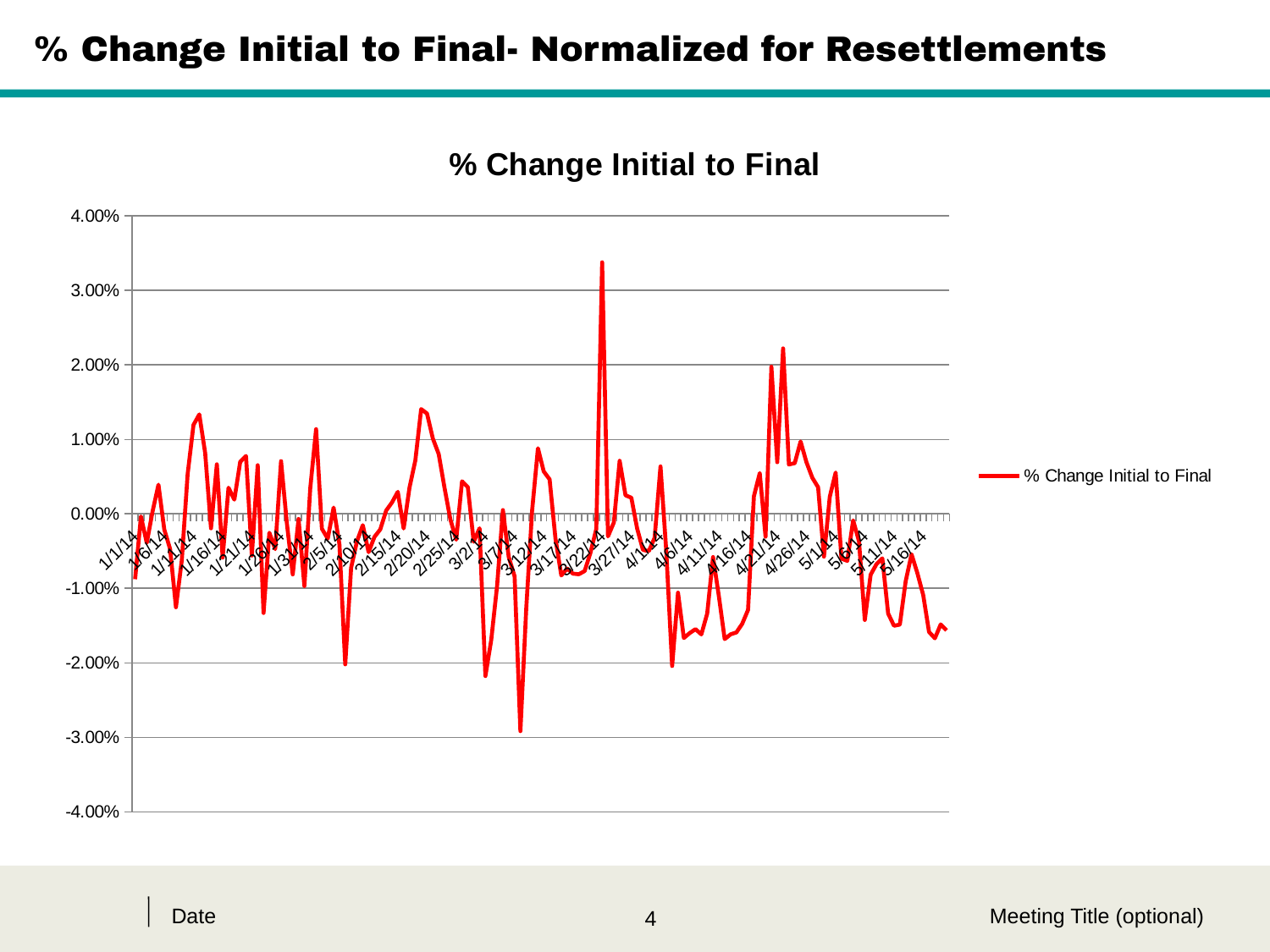

# % Change Initial to Final- Normalized for Resettlements

### Chart:

| Category | % Change Initial to Final |
|---|---|
| 41640 | -0.008770323094608429 |
| 41641 | -0.0003444551752058425 |
| 41642 | -0.0038965297480158478 |
| 41643 | 0.0003364947261960947 |
| 41644 | 0.0039167837052909125 |
| 41645 | -0.0021104809460096544 |
| 41646 | -0.0047203951936568 |
| 41647 | -0.012532577770928468 |
| 41648 | -0.00622612515626231 |
| 41649 | 0.005354188155300577 |
| 41650 | 0.011950547828411727 |
| 41651 | 0.013352512962222061 |
| 41652 | 0.008201735510212013 |
| 41653 | -0.00194079749781589 |
| 41654 | 0.006659150332958525 |
| 41655 | -0.005867908383234241 |
| 41656 | 0.003502837153107861 |
| 41657 | 0.0019062307202092827 |
| 41658 | 0.006983594042891139 |
| 41659 | 0.007778990967815959 |
| 41660 | -0.005592419459393989 |
| 41661 | 0.006533738241145251 |
| 41662 | -0.013302074467266136 |
| 41663 | -0.0025294456555567746 |
| 41664 | -0.004731990742417531 |
| 41665 | 0.007078634996579121 |
| 41666 | -0.0013010922892177858 |
| 41667 | -0.00812476584020932 |
| 41668 | -0.0006885633920760371 |
| 41669 | -0.009691034580621176 |
| 41670 | 0.003432341643964688 |
| 41671 | 0.011372020941935443 |
| 41672 | -0.0020031406230577933 |
| 41673 | -0.0033180038751676982 |
| 41674 | 0.0008402434398132859 |
| 41675 | -0.0041163862071216745 |
| 41676 | -0.020201683764380998 |
| 41677 | -0.007251255025433896 |
| 41678 | -0.0036867935916894113 |
| 41679 | -0.0015176136315551041 |
| 41680 | -0.0051385211248184326 |
| 41681 | -0.0030988165282491396 |
| 41682 | -0.0020798227498761055 |
| 41683 | 0.0004408160431246847 |
| 41684 | 0.0015348207434800684 |
| 41685 | 0.002954150409704152 |
| 41686 | -0.0019611941796867974 |
| 41687 | 0.0035277539839026623 |
| 41688 | 0.007183930138376106 |
| 41689 | 0.014069555528260322 |
| 41690 | 0.013473427463057098 |
| 41691 | 0.01011778180160091 |
| 41692 | 0.008034945254356263 |
| 41693 | 0.003513631893932654 |
| 41694 | -0.000725062771089554 |
| 41695 | -0.0034666119799294853 |
| 41696 | 0.004371854090498837 |
| 41697 | 0.003571556245805343 |
| 41698 | -0.0037460829372942582 |
| 41699 | -0.0019369560407605775 |
| 41700 | -0.02176955538935235 |
| 41701 | -0.016921032868292437 |
| 41702 | -0.009726521782918008 |
| 41703 | 0.0005074098390480279 |
| 41704 | -0.005807143093674643 |
| 41705 | -0.008390730932702676 |
| 41706 | -0.029161811987880648 |
| 41707 | -0.012691725925527966 |
| 41708 | 0.0004132096903137968 |
| 41709 | 0.008813459275216873 |
| 41710 | 0.005701341237654198 |
| 41711 | 0.004631191340246439 |
| 41712 | -0.003293520768379725 |
| 41713 | -0.008270777292119886 |
| 41714 | -0.007340861619959617 |
| 41715 | -0.008028265697183241 |
| 41716 | -0.008106754292656755 |
| 41717 | -0.007675398593843036 |
| 41718 | -0.0052303013942387715 |
| 41719 | -0.002016567283367816 |
| 41720 | 0.03377283873861178 |
| 41721 | -0.00302690832951615 |
| 41722 | -0.001162988595701023 |
| 41723 | 0.00712810831162851 |
| 41724 | 0.0024926710034163637 |
| 41725 | 0.0021652956361165893 |
| 41726 | -0.0019703304234907773 |
| 41727 | -0.004834495455025168 |
| 41728 | -0.00500560195151088 |
| 41729 | -0.0032126981041781105 |
| 41730 | 0.006376388298923933 |
| 41731 | -0.005051488021360278 |
| 41732 | -0.020417408475458473 |
| 41733 | -0.010582266678725217 |
| 41734 | -0.016663308530050693 |
| 41735 | -0.016008677992611225 |
| 41736 | -0.015471515517926896 |
| 41737 | -0.016183472811499316 |
| 41738 | -0.01338416209295475 |
| 41739 | -0.005799264532028971 |
| 41740 | -0.011029540885375133 |
| 41741 | -0.016814078955665505 |
| 41742 | -0.01617835996610415 |
| 41743 | -0.015918019387156614 |
| 41744 | -0.014759745311855484 |
| 41745 | -0.012889913624717092 |
| 41746 | 0.0023582387440502567 |
| 41747 | 0.005474215858218965 |
| 41748 | -0.0030607112538729355 |
| 41749 | 0.019761658762504904 |
| 41750 | 0.0069426125104549135 |
| 41751 | 0.022216063728017266 |
| 41752 | 0.006632021273684321 |
| 41753 | 0.006815843482595714 |
| 41754 | 0.009715008257339857 |
| 41755 | 0.006941938315002847 |
| 41756 | 0.0048556924630851215 |
| 41757 | 0.003571093761217247 |
| 41758 | -0.005741948383079403 |
| 41759 | 0.0023074067792435288 |
| 41760 | 0.005551451457405131 |
| 41761 | -0.006014140594281108 |
| 41762 | -0.006308644538386604 |
| 41763 | -0.0008766356678318462 |
| 41764 | -0.0036854813665094777 |
| 41765 | -0.014239630676023102 |
| 41766 | -0.008168447356485569 |
| 41767 | -0.006743331620435759 |
| 41768 | -0.00597551806694506 |
| 41769 | -0.013379404490994017 |
| 41770 | -0.01502107760274691 |
| 41771 | -0.014860828120088907 |
| 41772 | -0.009027098862184915 |
| 41773 | -0.005423749830913591 |
| 41774 | -0.007947118213381699 |
| 41775 | -0.010887756011350655 |
| 41776 | -0.01585593054419804 |
| 41777 | -0.01670165731855525 |
| 41778 | -0.014840933290029936 |
| 41779 | -0.015623153611057296 |
Date
Meeting Title (optional)